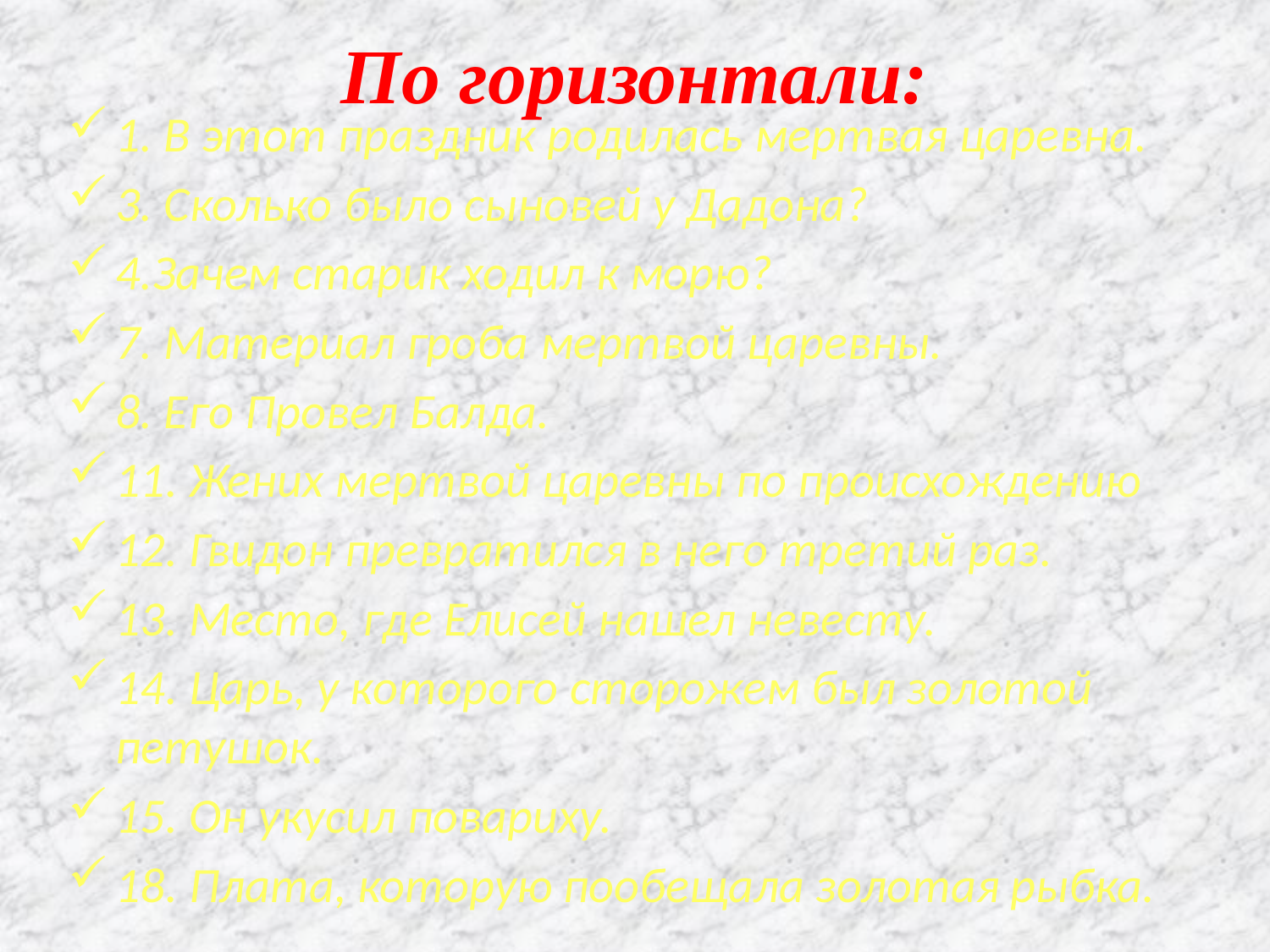

# По горизонтали:
1. В этот праздник родилась мертвая царевна.
3. Сколько было сыновей у Дадона?
4.Зачем старик ходил к морю?
7. Материал гроба мертвой царевны.
8. Его Провел Балда.
11. Жених мертвой царевны по происхождению
12. Гвидон превратился в него третий раз.
13. Место, где Елисей нашел невесту.
14. Царь, у которого сторожем был золотой петушок.
15. Он укусил повариху.
18. Плата, которую пообещала золотая рыбка.